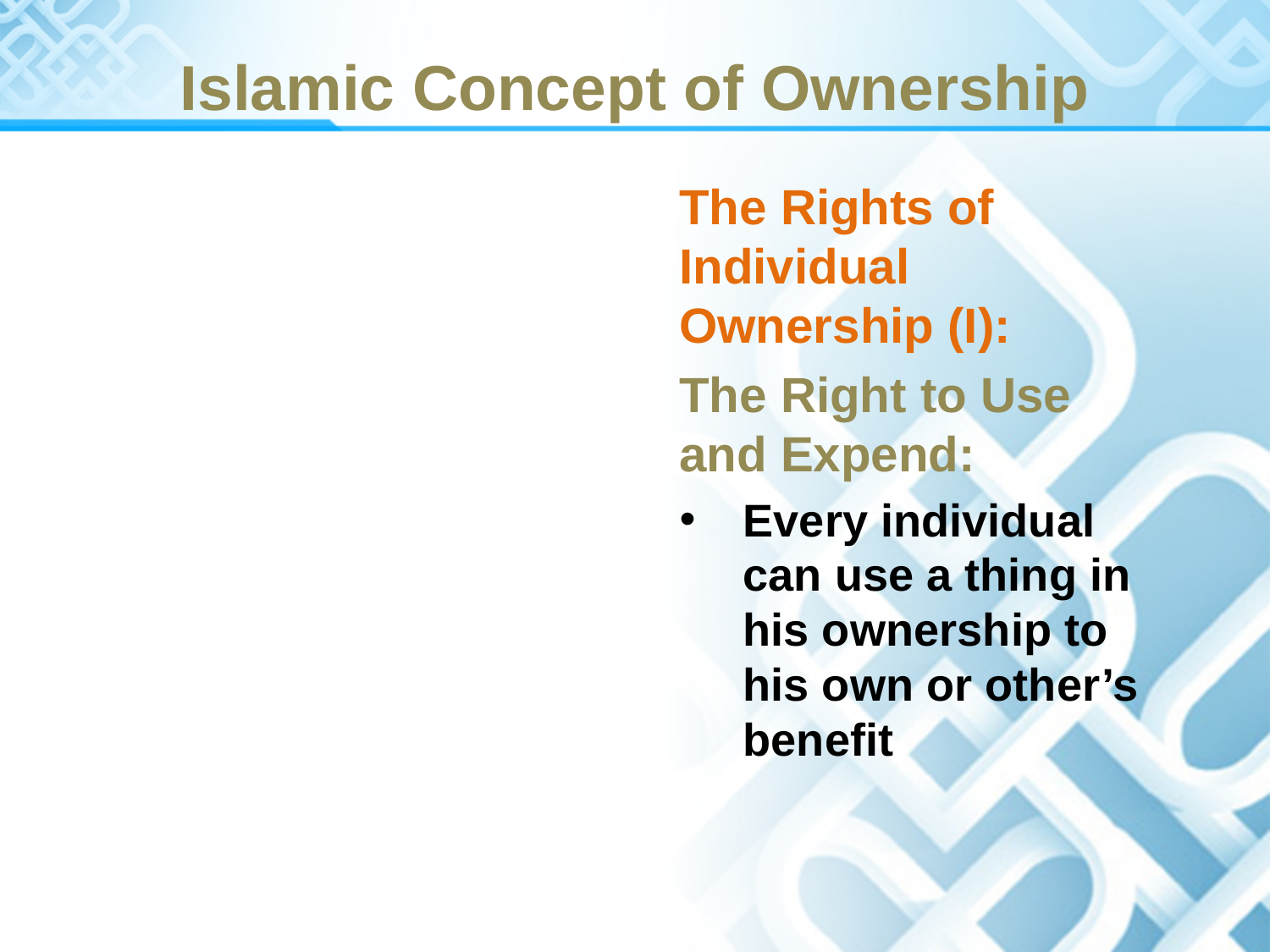

Islamic Concept of Ownership
The Rights of Individual Ownership (I):
The Right to Use and Expend:
Every individual can use a thing in his ownership to his own or other’s benefit